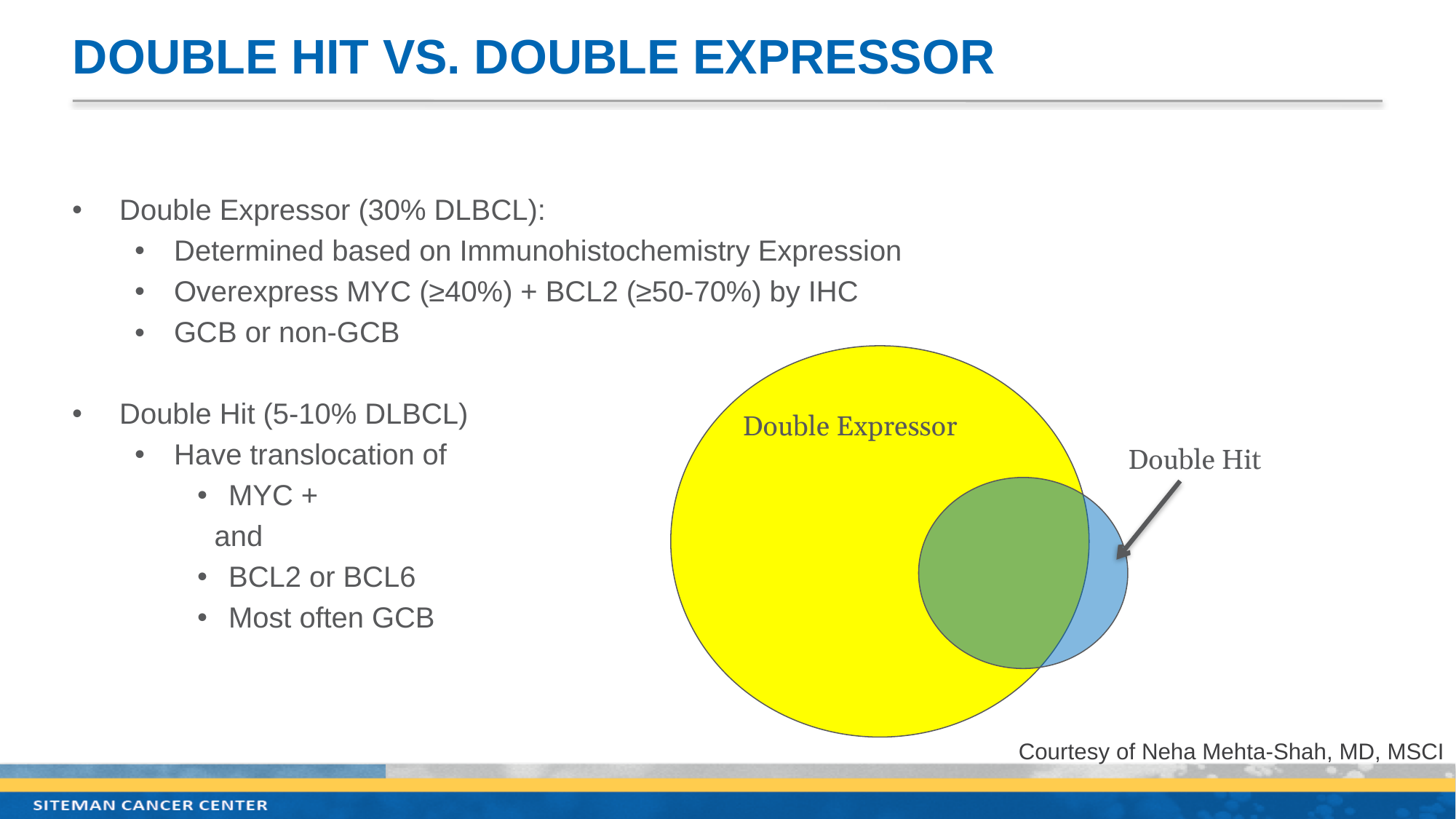

# Double Hit vs. Double Expressor
Double Expressor (30% DLBCL):
Determined based on Immunohistochemistry Expression
Overexpress MYC (≥40%) + BCL2 (≥50-70%) by IHC
GCB or non-GCB

Double Hit (5-10% DLBCL)
Have translocation of
MYC +
      and
BCL2 or BCL6
Most often GCB

Double Expressor
Double Hit

Courtesy of Neha Mehta-Shah, MD, MSCI